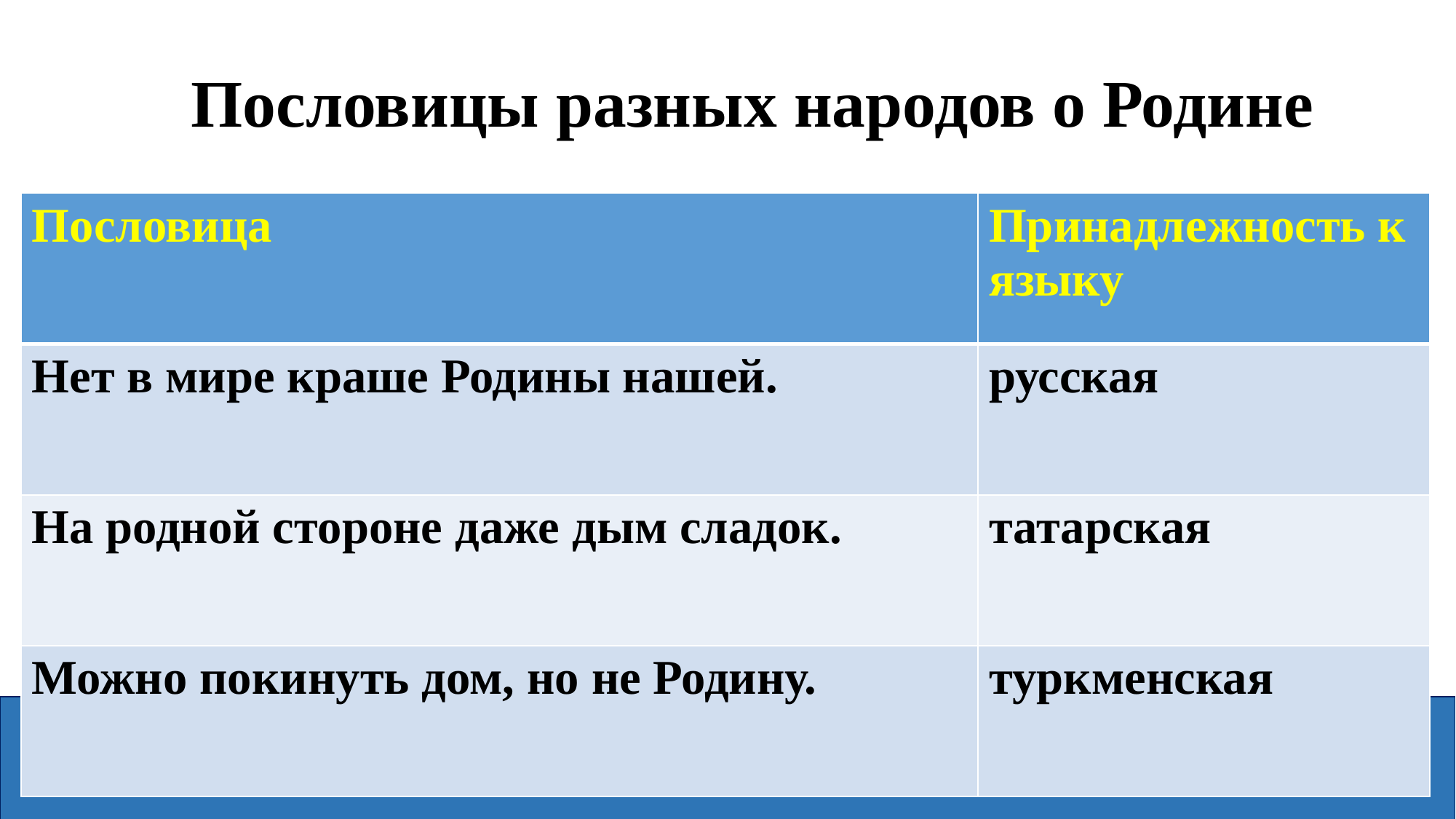

# Пословицы разных народов о Родине
| Пословица | Принадлежность к языку |
| --- | --- |
| Нет в мире краше Родины нашей. | русская |
| На родной стороне даже дым сладок. | татарская |
| Можно покинуть дом, но не Родину. | туркменская |